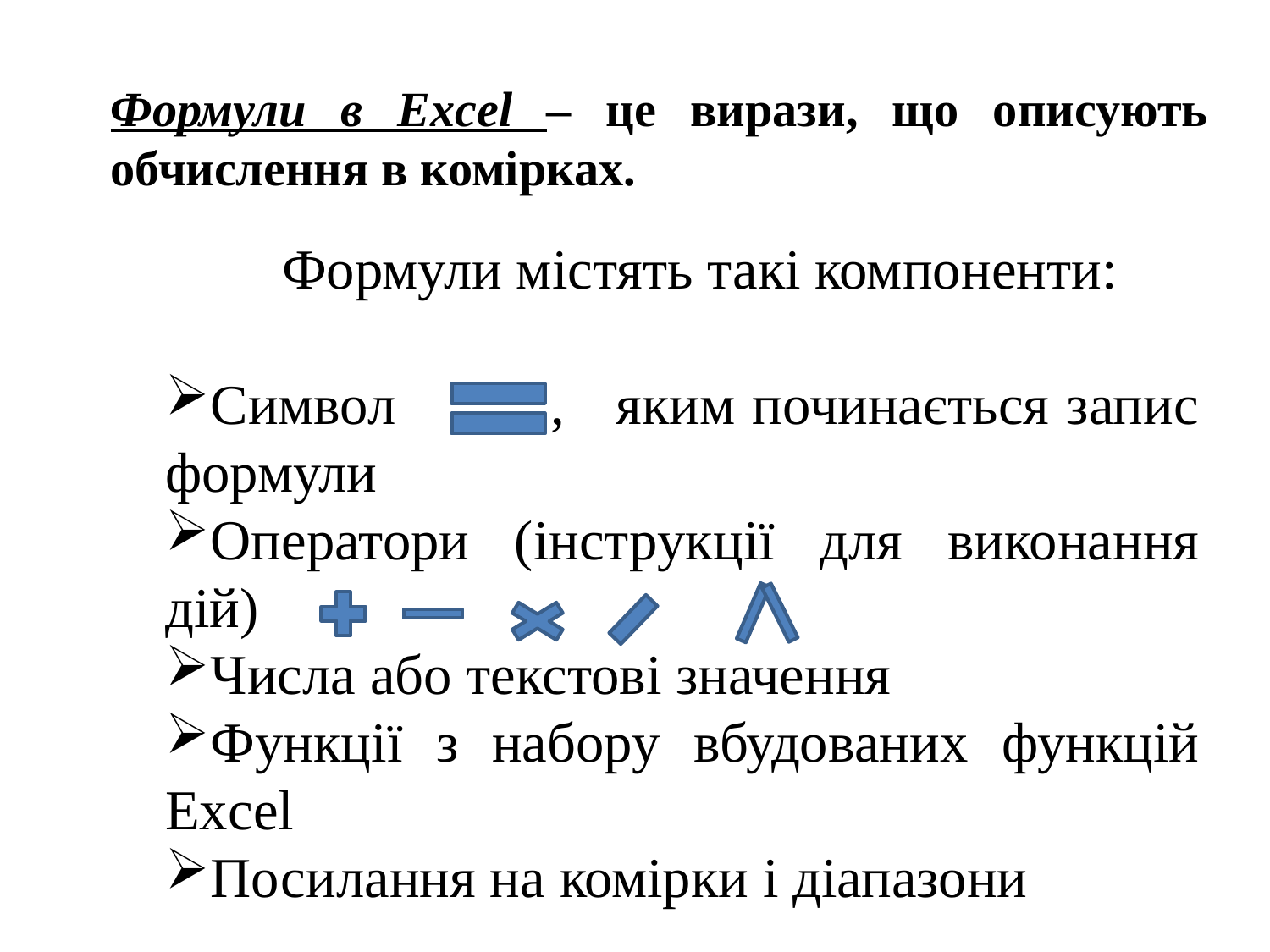

Формули в Excel – це вирази, що описують обчислення в комірках.

Формули містять такі компоненти:

Символ         ,   яким починається запис формули
Оператори (інструкції для виконання дій)
Числа або текстові значення
Функції з набору вбудованих функцій Excel
Посилання на комірки і діапазони